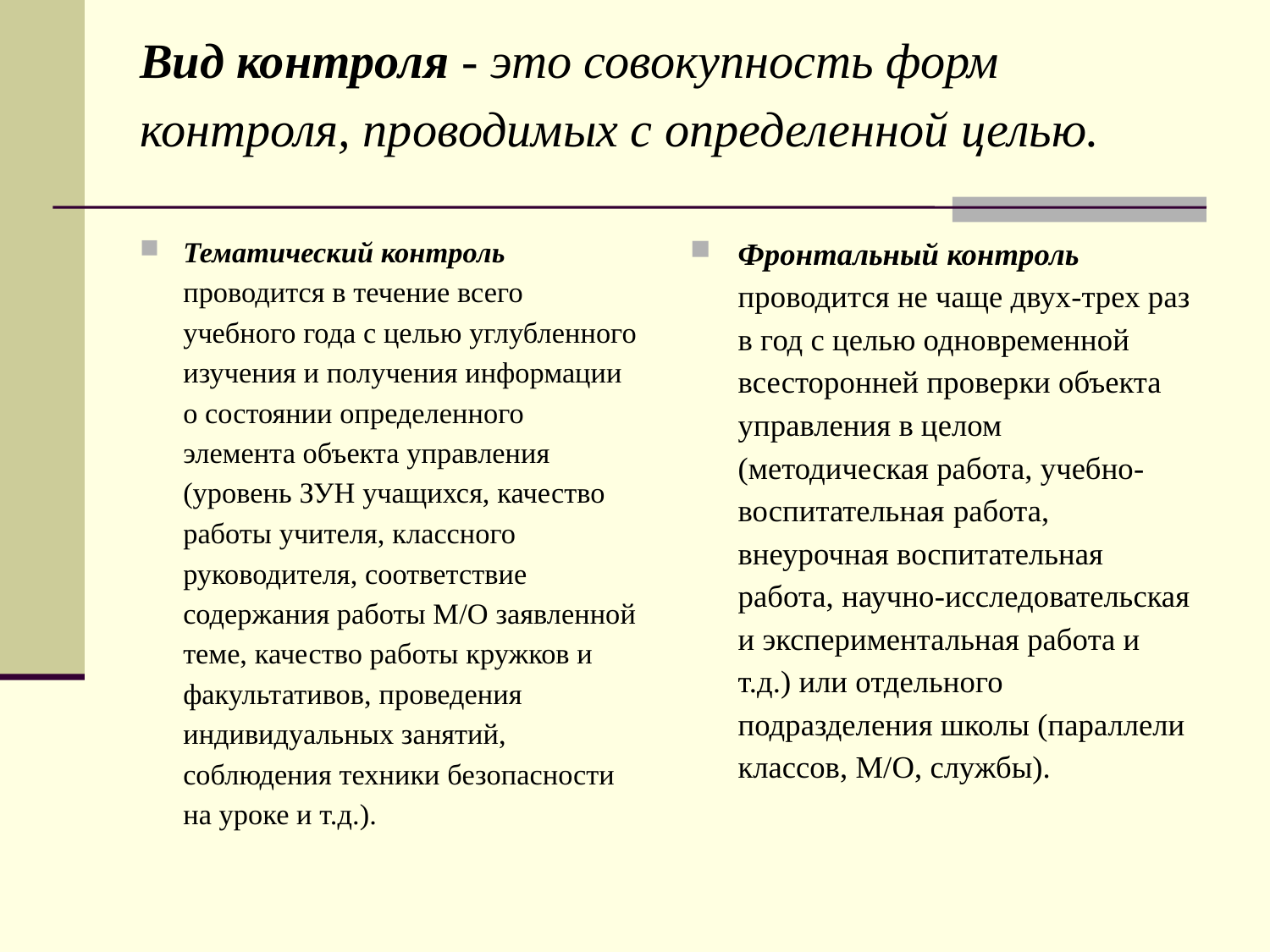

# Вид контроля - это совокупность форм контроля, проводимых с определенной целью.
Тематический контроль проводится в течение всего учебного года с целью углубленного изучения и получения информации о состоянии определенного элемента объекта управления (уровень ЗУН учащихся, качество работы учителя, классного руководителя, соответствие содержания работы М/О заявленной теме, качество работы кружков и факультативов, проведения индивидуальных занятий, соблюдения техники безопасности на уроке и т.д.).

Фронтальный контроль проводится не чаще двух-трех раз в год с целью одновременной всесторонней проверки объекта управления в целом (методическая работа, учебно-воспитательная работа, внеурочная воспитательная работа, научно-исследовательская и экспериментальная работа и т.д.) или отдельного подразделения школы (параллели классов, М/О, службы).